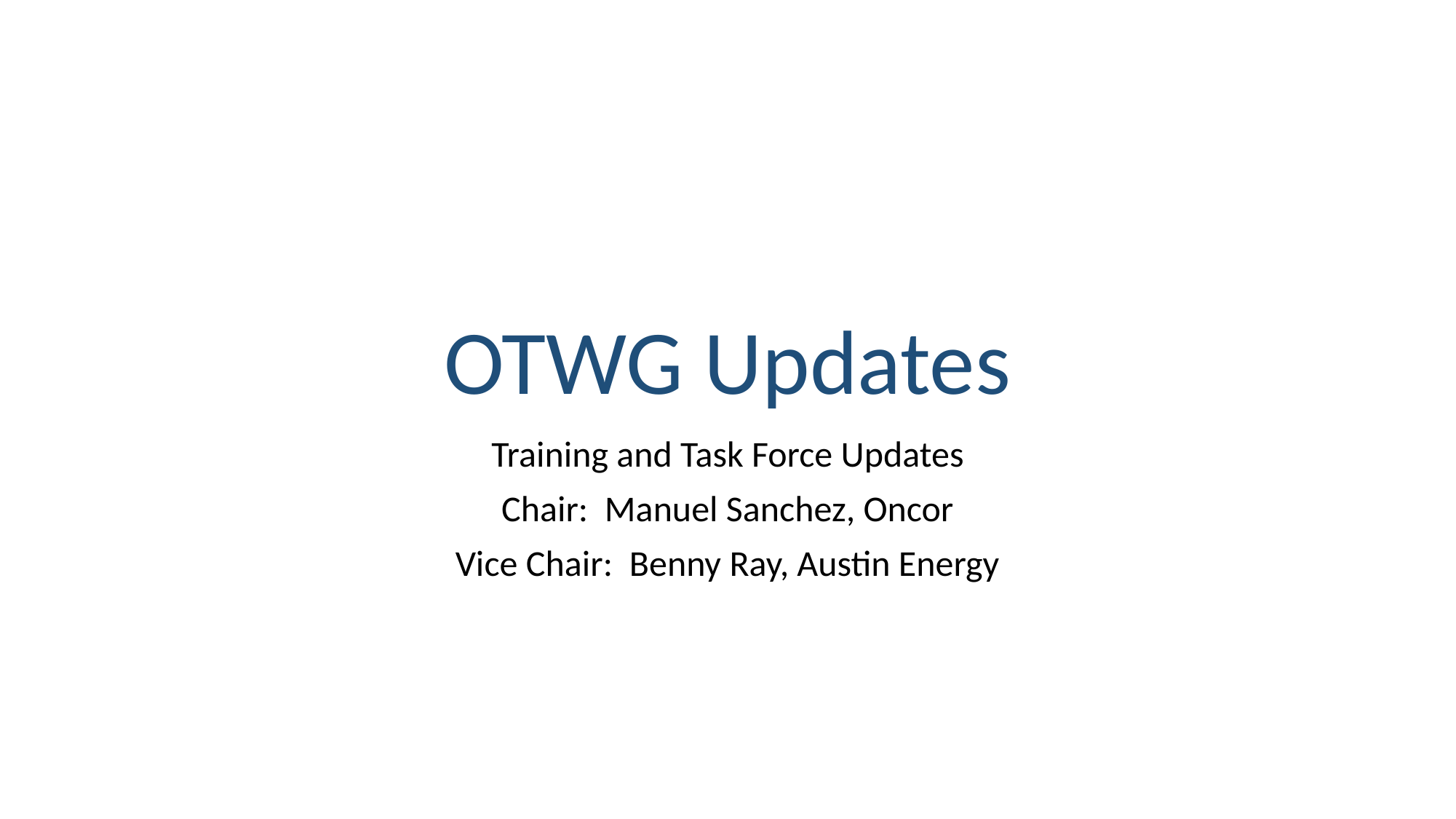

# OTWG Updates
Training and Task Force Updates
Chair:  Manuel Sanchez, Oncor
Vice Chair:  Benny Ray, Austin Energy